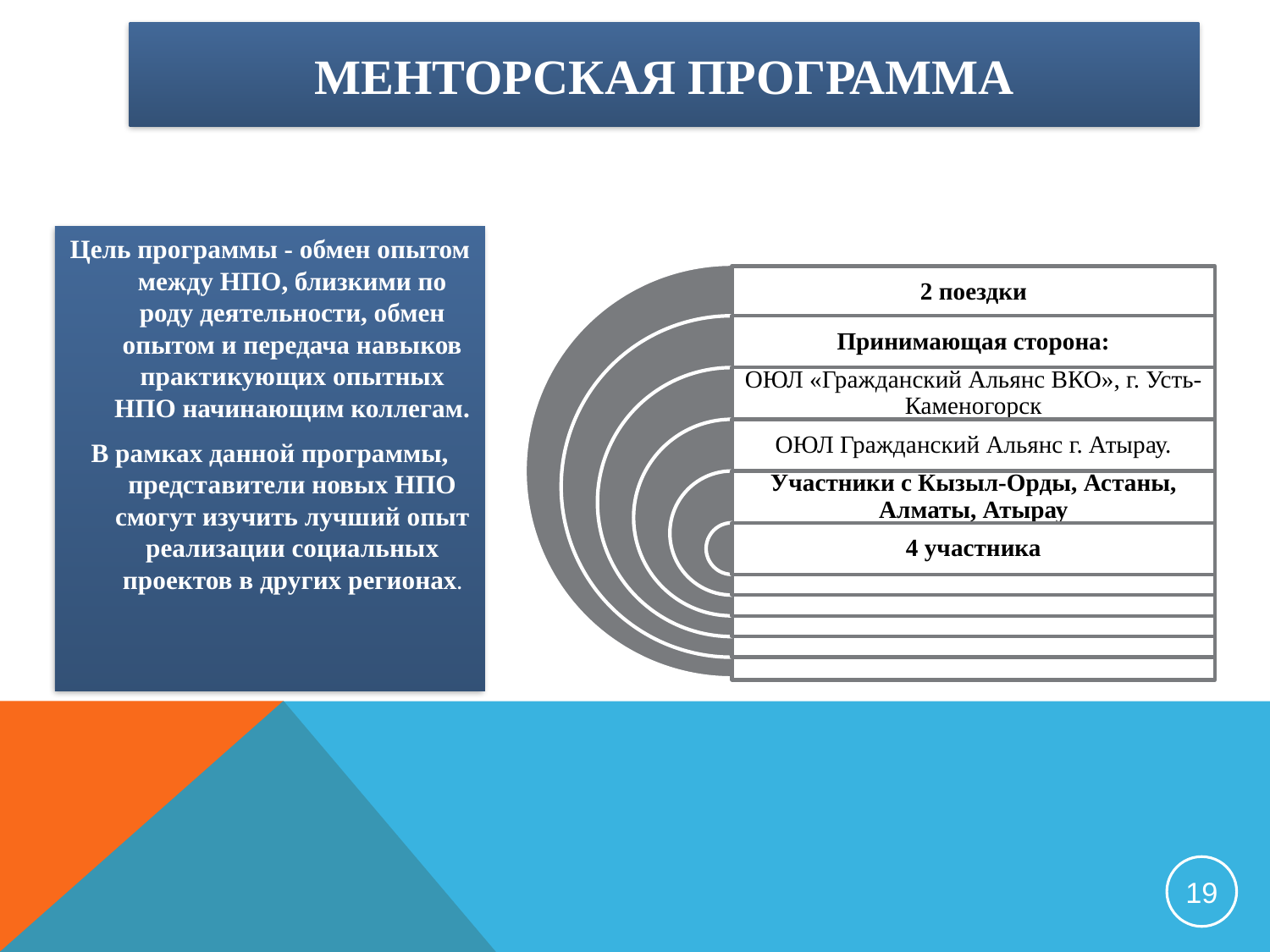

# Менторская программа
2 поездки
Принимающая сторона:
ОЮЛ «Гражданский Альянс ВКО», г. Усть-Каменогорск
ОЮЛ Гражданский Альянс г. Атырау.
Участники с Кызыл-Орды, Астаны, Алматы, Атырау
4 участника
Цель программы - обмен опытом между НПО, близкими по роду деятельности, обмен опытом и передача навыков практикующих опытных НПО начинающим коллегам.
В рамках данной программы, представители новых НПО смогут изучить лучший опыт реализации социальных проектов в других регионах.

19